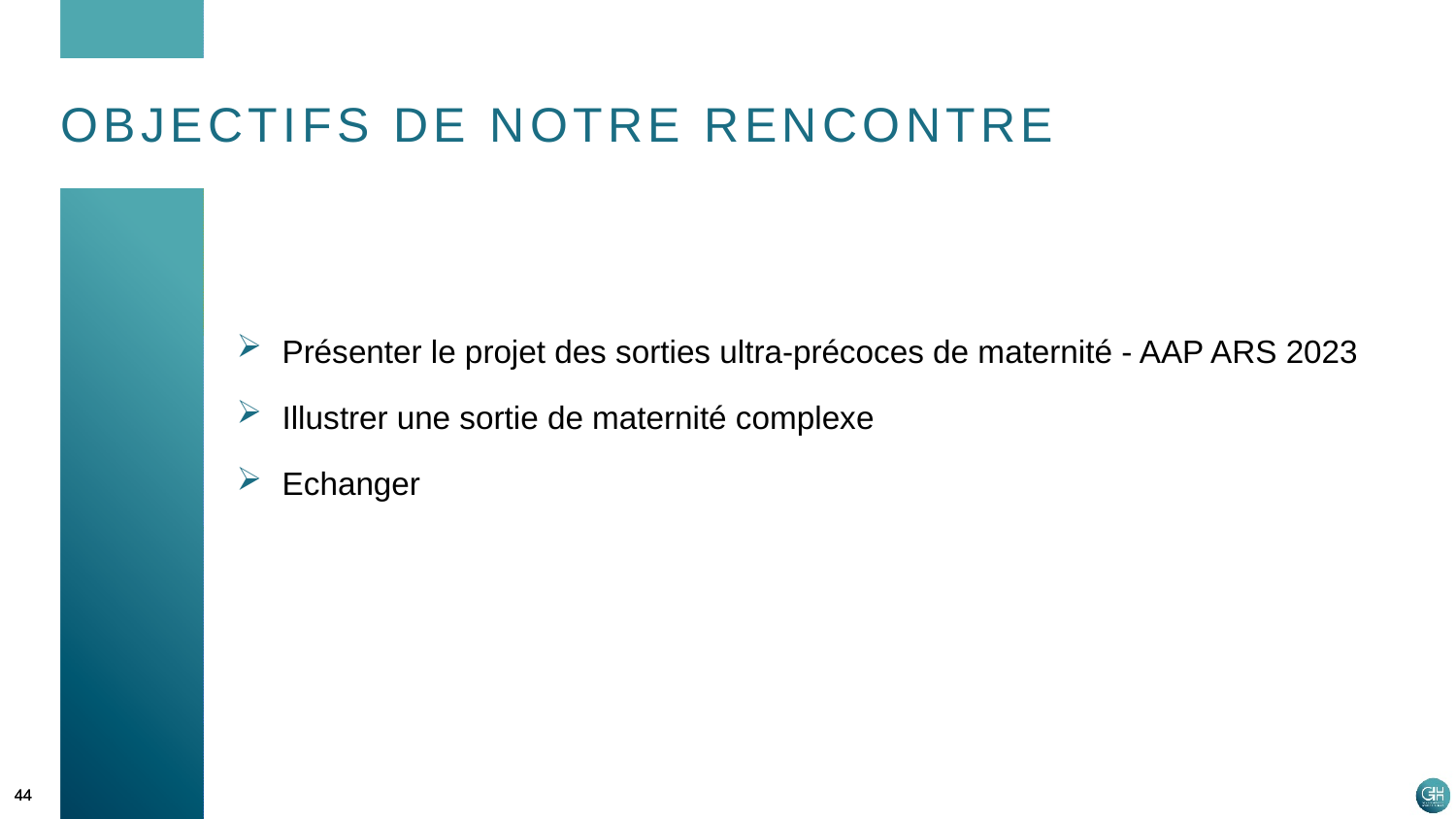

# OBJECTIFS de notre rencontre
Présenter le projet des sorties ultra-précoces de maternité - AAP ARS 2023

Illustrer une sortie de maternité complexe

Echanger